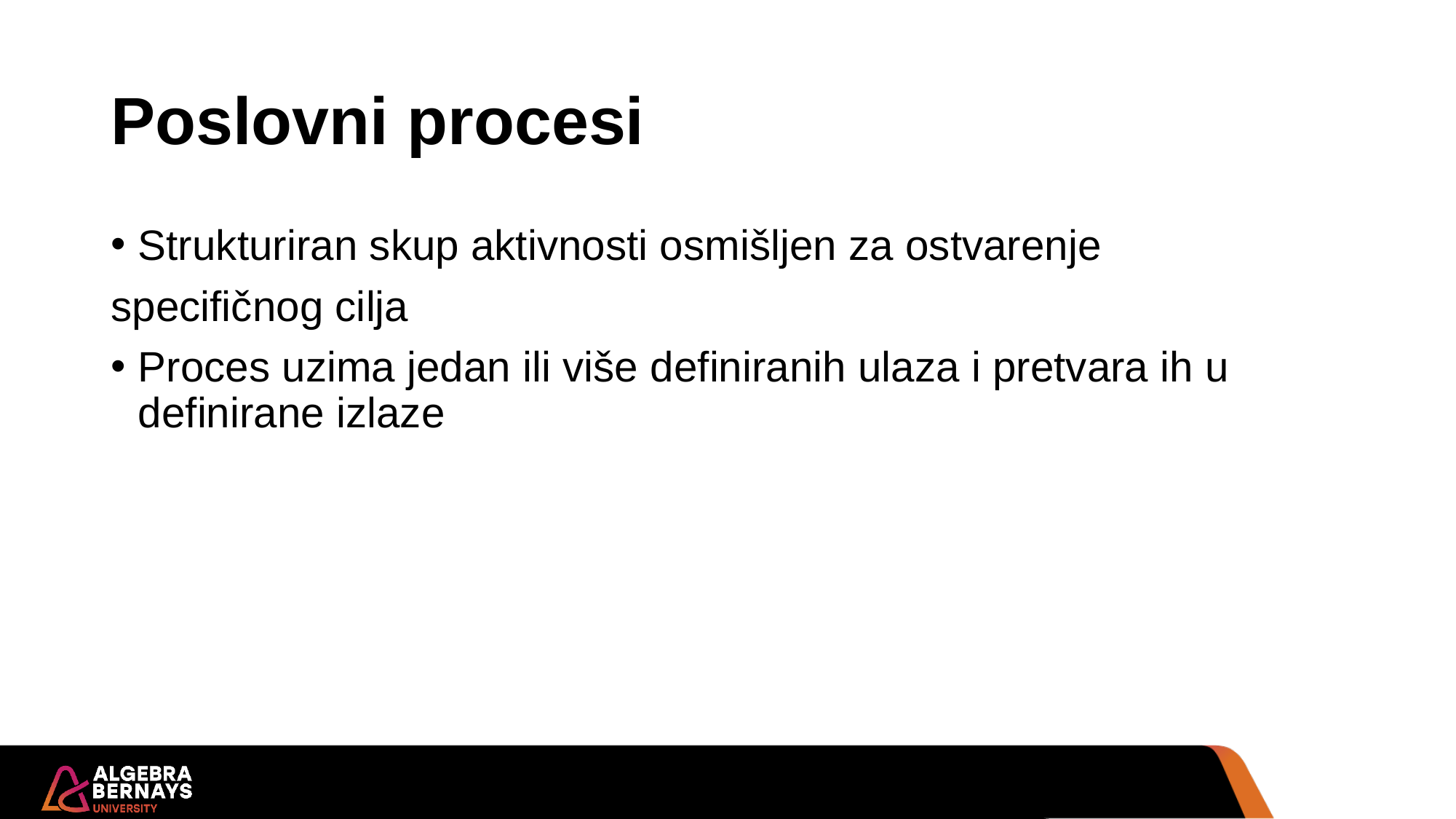

# Poslovni procesi
Strukturiran skup aktivnosti osmišljen za ostvarenje
specifičnog cilja
Proces uzima jedan ili više definiranih ulaza i pretvara ih u definirane izlaze